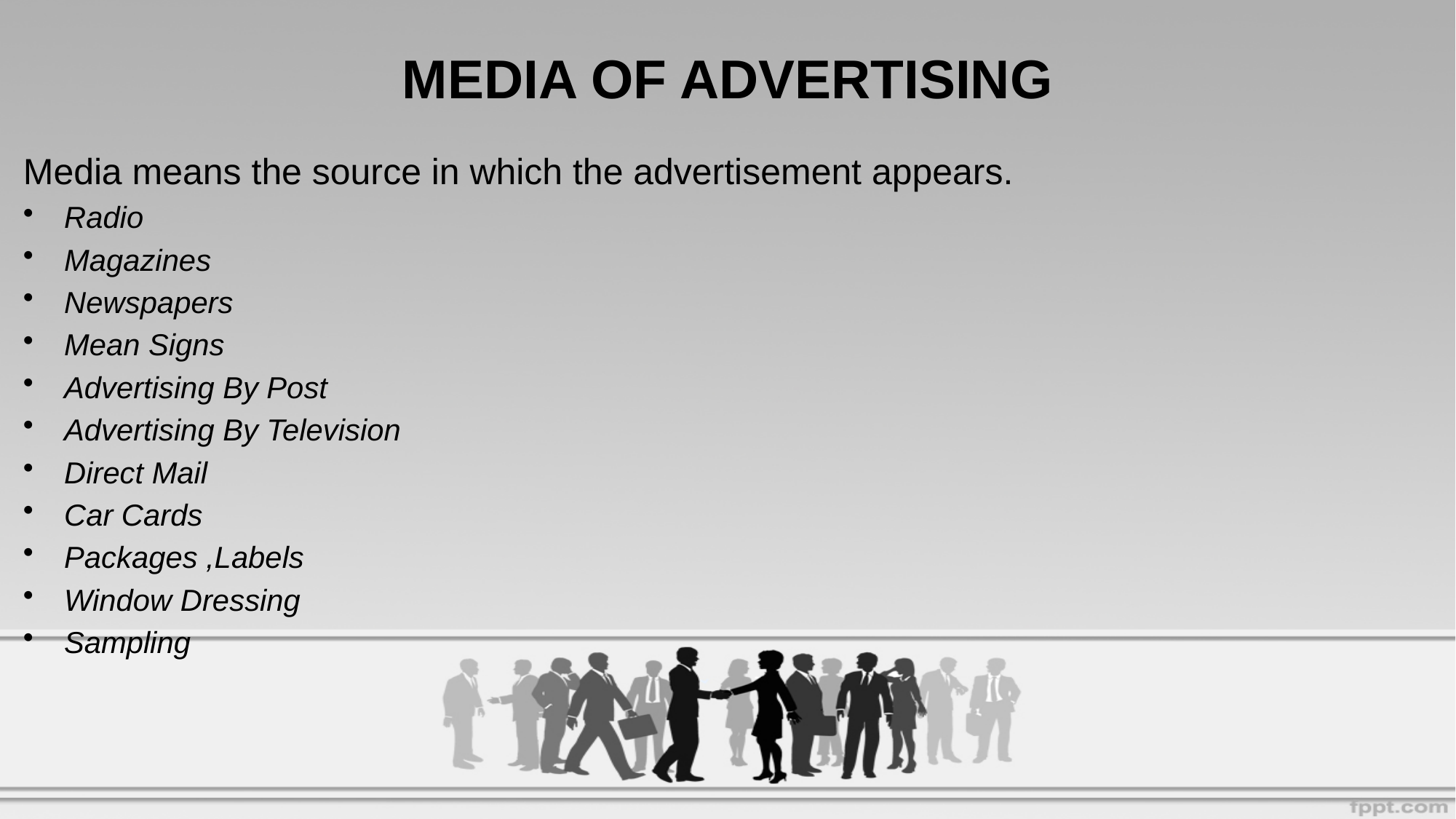

# MEDIA OF ADVERTISING
Media means the source in which the advertisement appears.
Radio
Magazines
Newspapers
Mean Signs
Advertising By Post
Advertising By Television
Direct Mail
Car Cards
Packages ,Labels
Window Dressing
Sampling